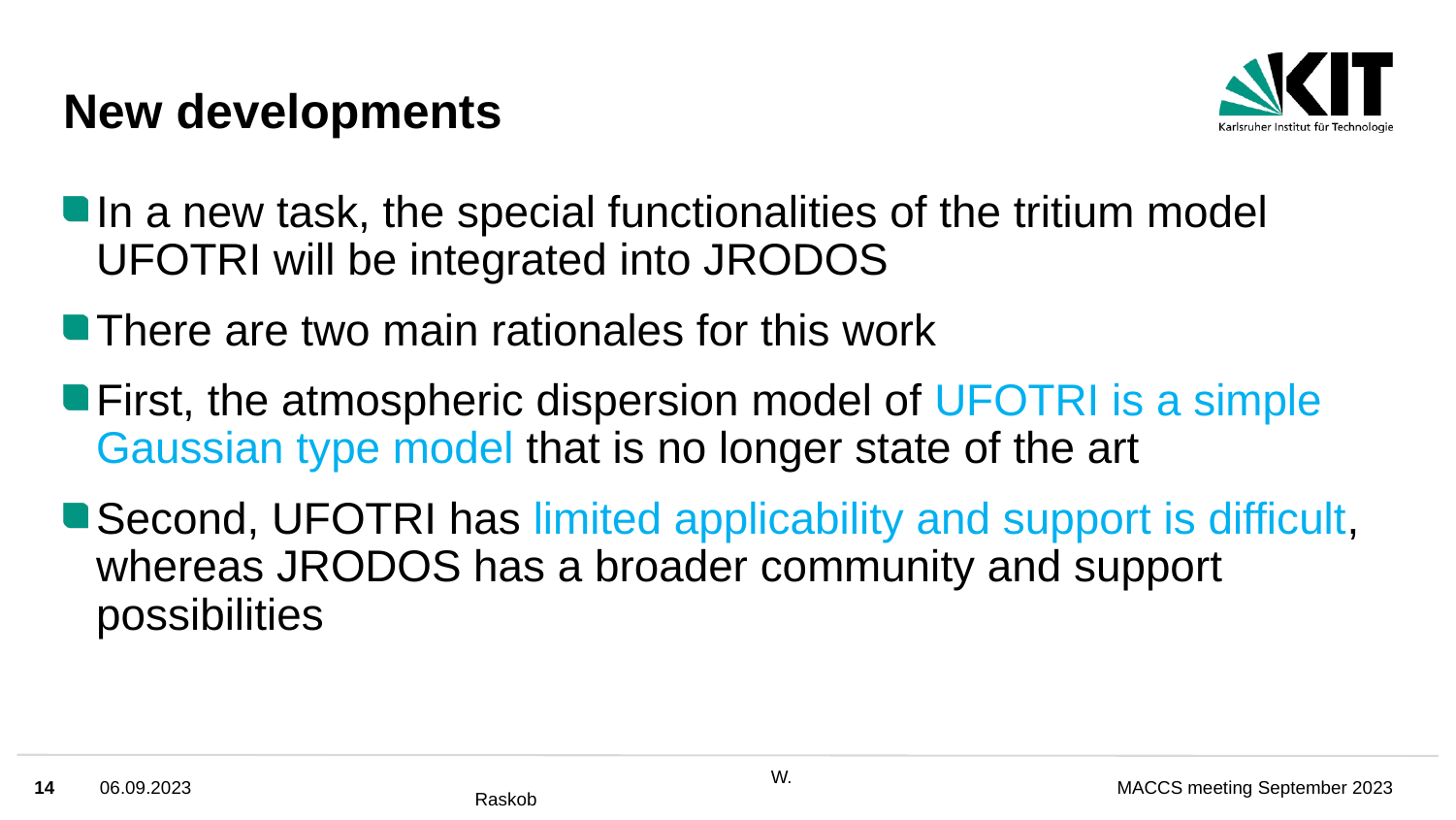

# New developments
In a new task, the special functionalities of the tritium model UFOTRI will be integrated into JRODOS
There are two main rationales for this work
First, the atmospheric dispersion model of UFOTRI is a simple Gaussian type model that is no longer state of the art
Second, UFOTRI has limited applicability and support is difficult, whereas JRODOS has a broader community and support possibilities

14
06.09.2023